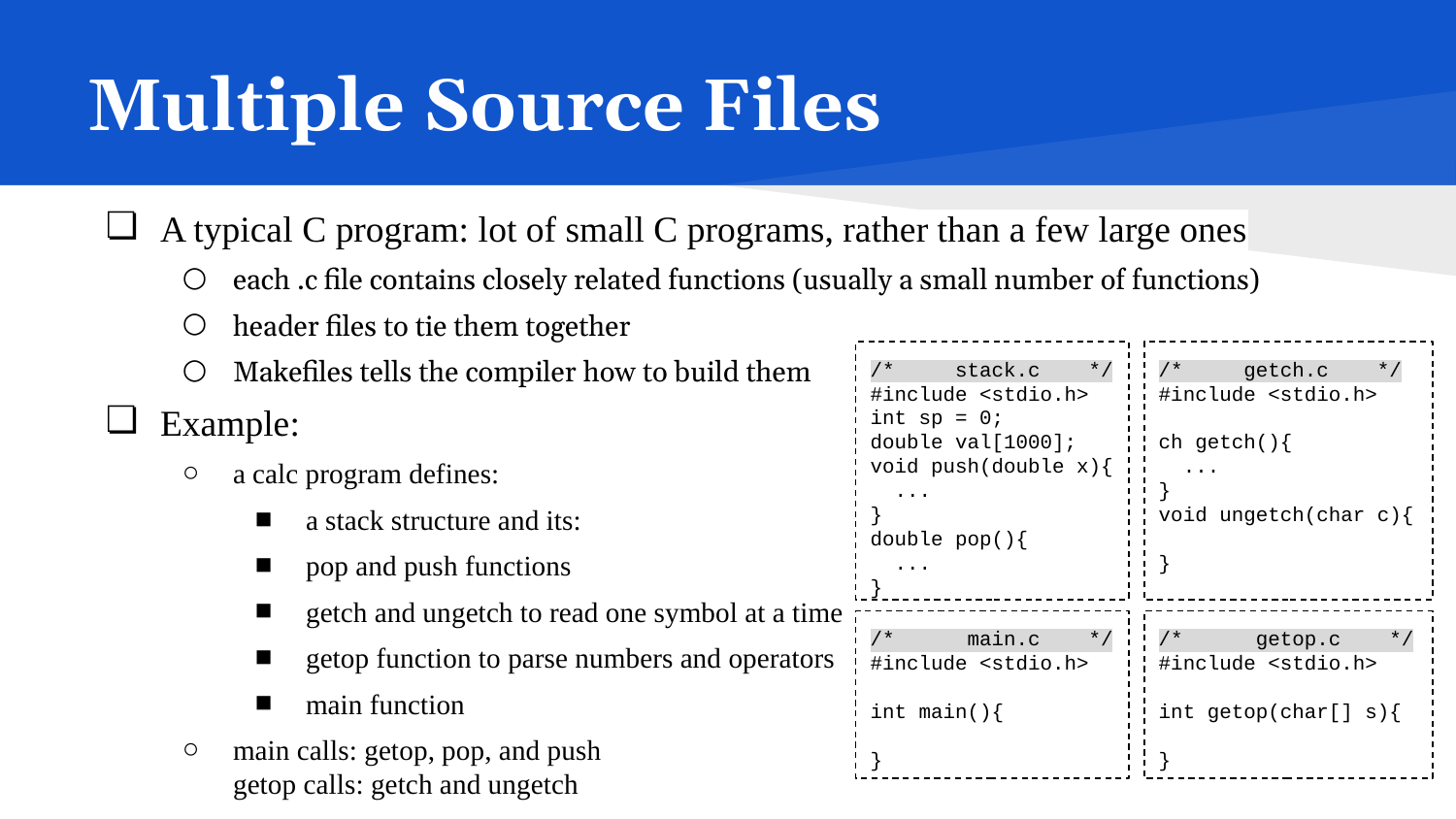

# Multiple Source Files
A typical C program: lot of small C programs, rather than a few large ones
each .c file contains closely related functions (usually a small number of functions)
header files to tie them together
Makefiles tells the compiler how to build them
Example:
a calc program defines:
a stack structure and its:
pop and push functions
getch and ungetch to read one symbol at a time
getop function to parse numbers and operators
main function
main calls: getop, pop, and push
getop calls: getch and ungetch
can be organized in 4 separate files:
Where to place prototypes and external declarations?
How to compile the program?
/*     stack.c    */
#include <stdio.h>
int sp = 0;
double val[1000];
void push(double x){
  ...
}
double pop(){
  ...
}
/*     getch.c    */
#include <stdio.h>

ch getch(){
  ...
}
void ungetch(char c){

}
/*      main.c    */
#include <stdio.h>

int main(){

}
/*      getop.c    */
#include <stdio.h>

int getop(char[] s){

}